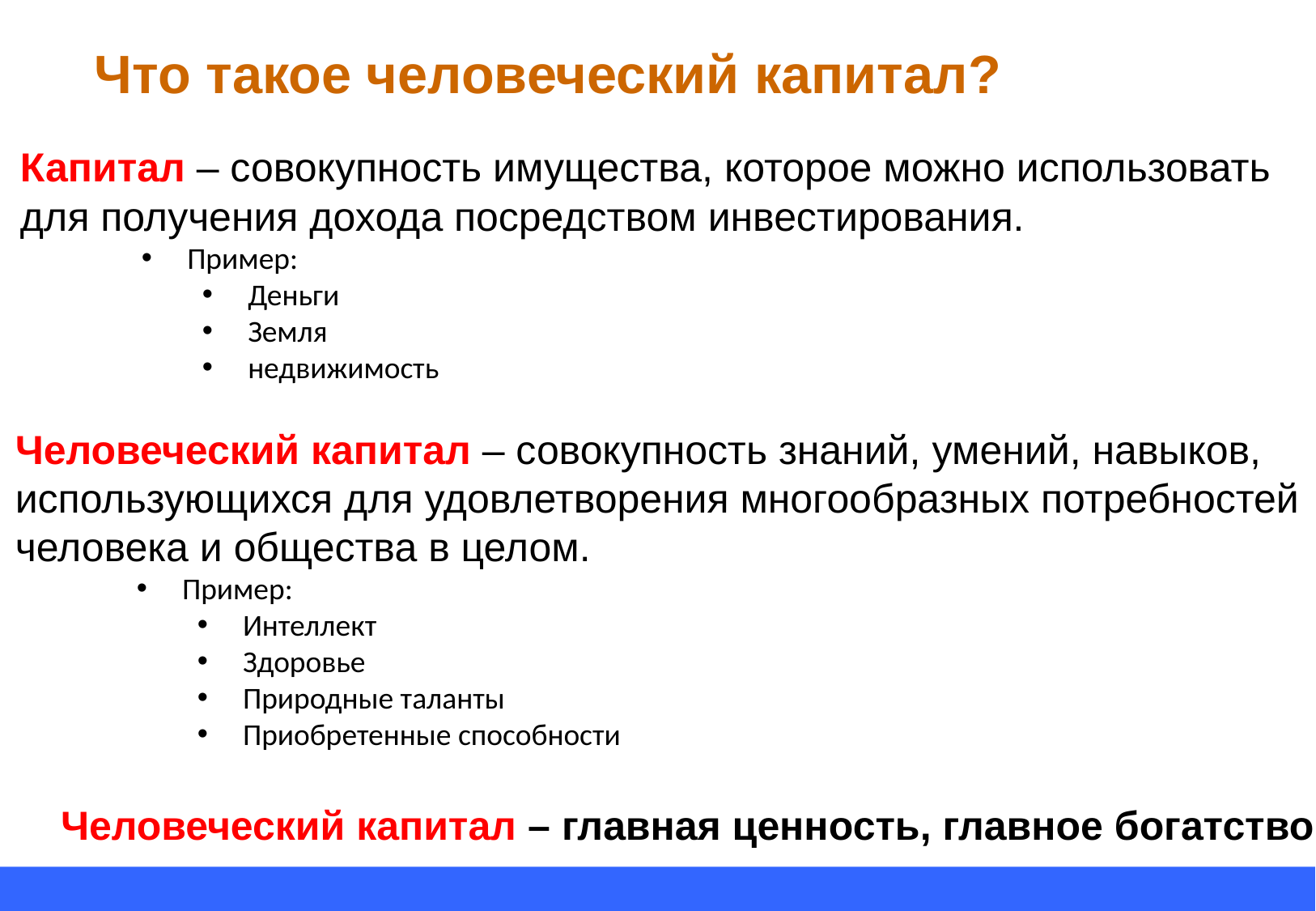

# Что такое человеческий капитал?
Капитал – совокупность имущества, которое можно использовать для получения дохода посредством инвестирования.
Пример:
Деньги
Земля
недвижимость
Человеческий капитал – совокупность знаний, умений, навыков, использующихся для удовлетворения многообразных потребностей человека и общества в целом.
Пример:
Интеллект
Здоровье
Природные таланты
Приобретенные способности

Человеческий капитал – главная ценность, главное богатство